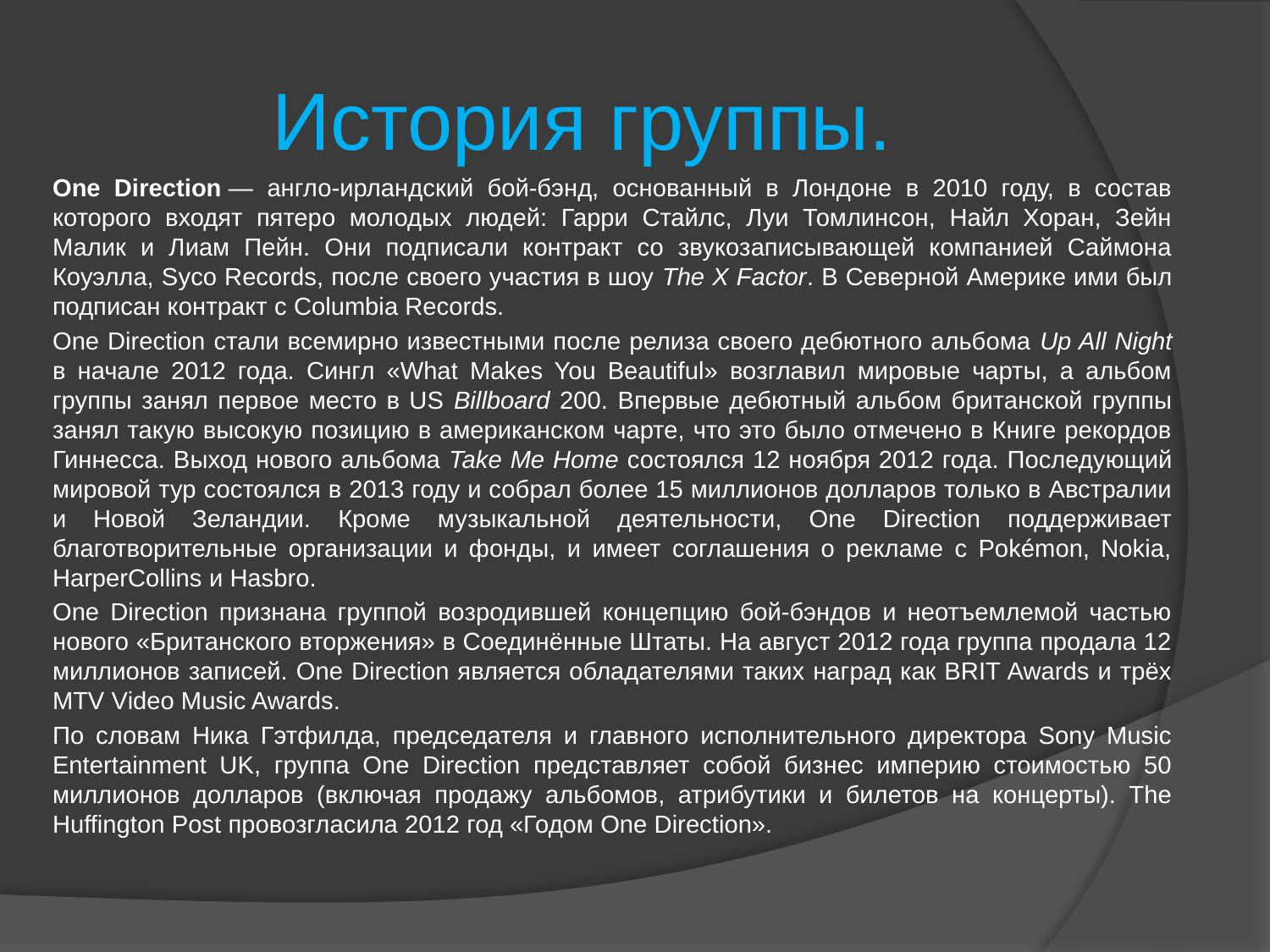

# История группы.
One Direction — англо-ирландский бой-бэнд, основанный в Лондоне в 2010 году, в состав которого входят пятеро молодых людей: Гарри Стайлс, Луи Томлинсон, Найл Хоран, Зейн Малик и Лиам Пейн. Они подписали контракт со звукозаписывающей компанией Саймона Коуэлла, Syco Records, после своего участия в шоу The X Factor. В Северной Америке ими был подписан контракт с Columbia Records.
One Direction стали всемирно известными после релиза своего дебютного альбома Up All Night в начале 2012 года. Сингл «What Makes You Beautiful» возглавил мировые чарты, а альбом группы занял первое место в US Billboard 200. Впервые дебютный альбом британской группы занял такую высокую позицию в американском чарте, что это было отмечено в Книге рекордов Гиннесса. Выход нового альбома Take Me Home состоялся 12 ноября 2012 года. Последующий мировой тур состоялся в 2013 году и собрал более 15 миллионов долларов только в Австралии и Новой Зеландии. Кроме музыкальной деятельности, One Direction поддерживает благотворительные организации и фонды, и имеет соглашения о рекламе с Pokémon, Nokia, HarperCollins и Hasbro.
One Direction признана группой возродившей концепцию бой-бэндов и неотъемлемой частью нового «Британского вторжения» в Соединённые Штаты. На август 2012 года группа продала 12 миллионов записей. One Direction является обладателями таких наград как BRIT Awards и трёх MTV Video Music Awards.
По словам Ника Гэтфилда, председателя и главного исполнительного директора Sony Music Entertainment UK, группа One Direction представляет собой бизнес империю стоимостью 50 миллионов долларов (включая продажу альбомов, атрибутики и билетов на концерты). The Huffington Post провозгласила 2012 год «Годом One Direction».